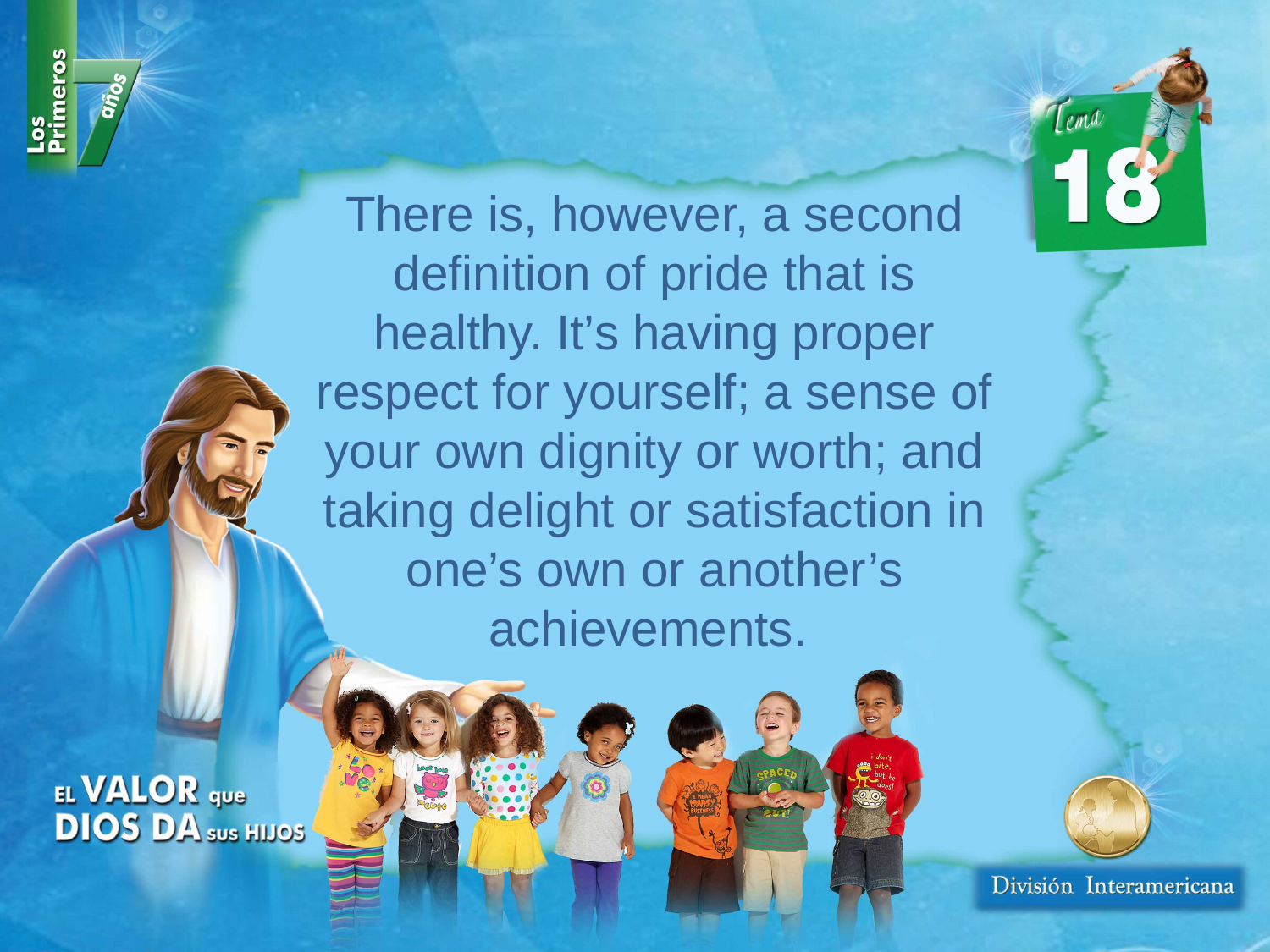

There is, however, a second definition of pride that is healthy. It’s having proper respect for yourself; a sense of your own dignity or worth; and taking delight or satisfaction in one’s own or another’s achievements.